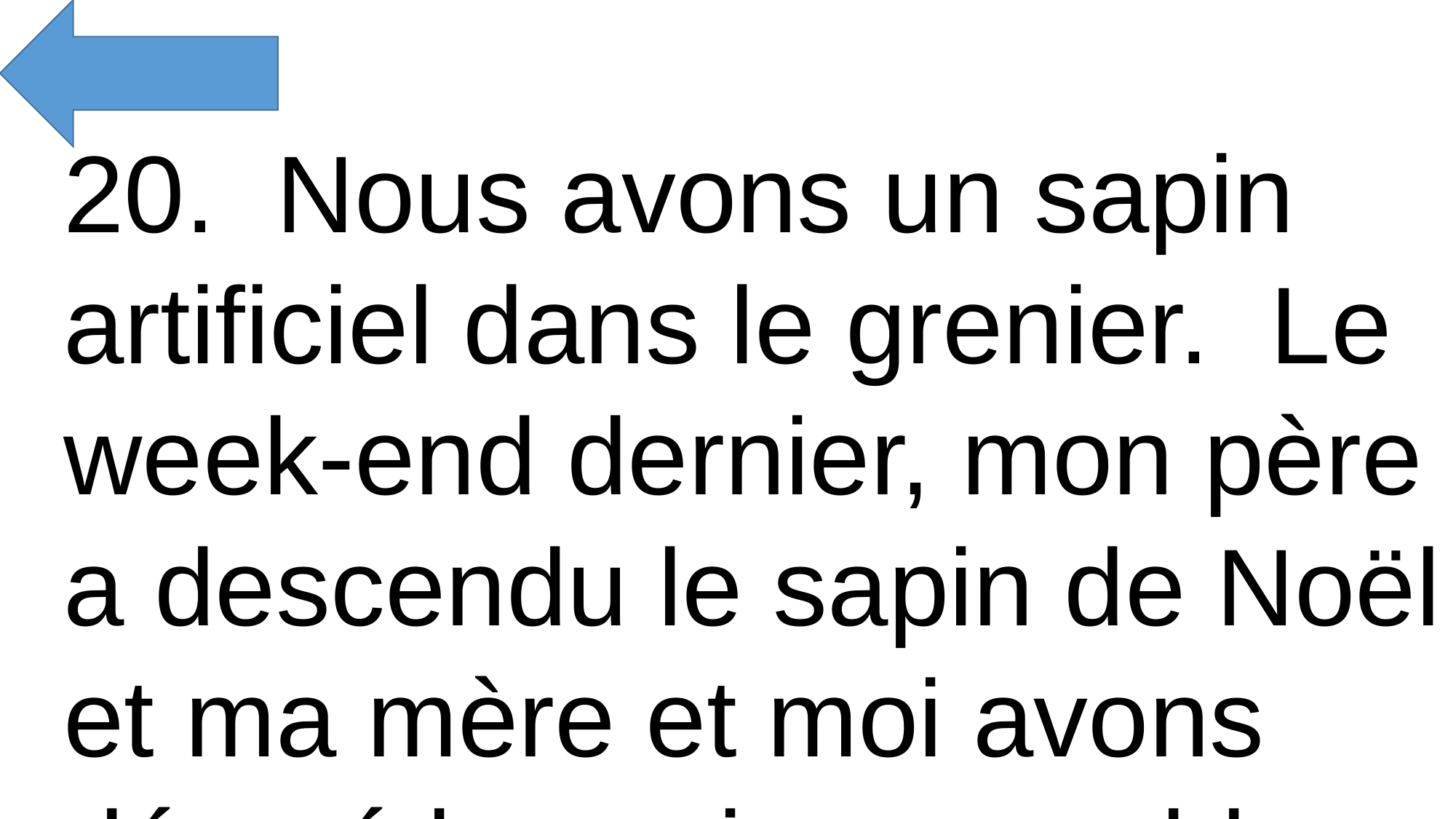

20.  Nous avons un sapin artificiel dans le grenier.  Le week-end dernier, mon père a descendu le sapin de Noël et ma mère et moi avons décoré le sapin ensemble.